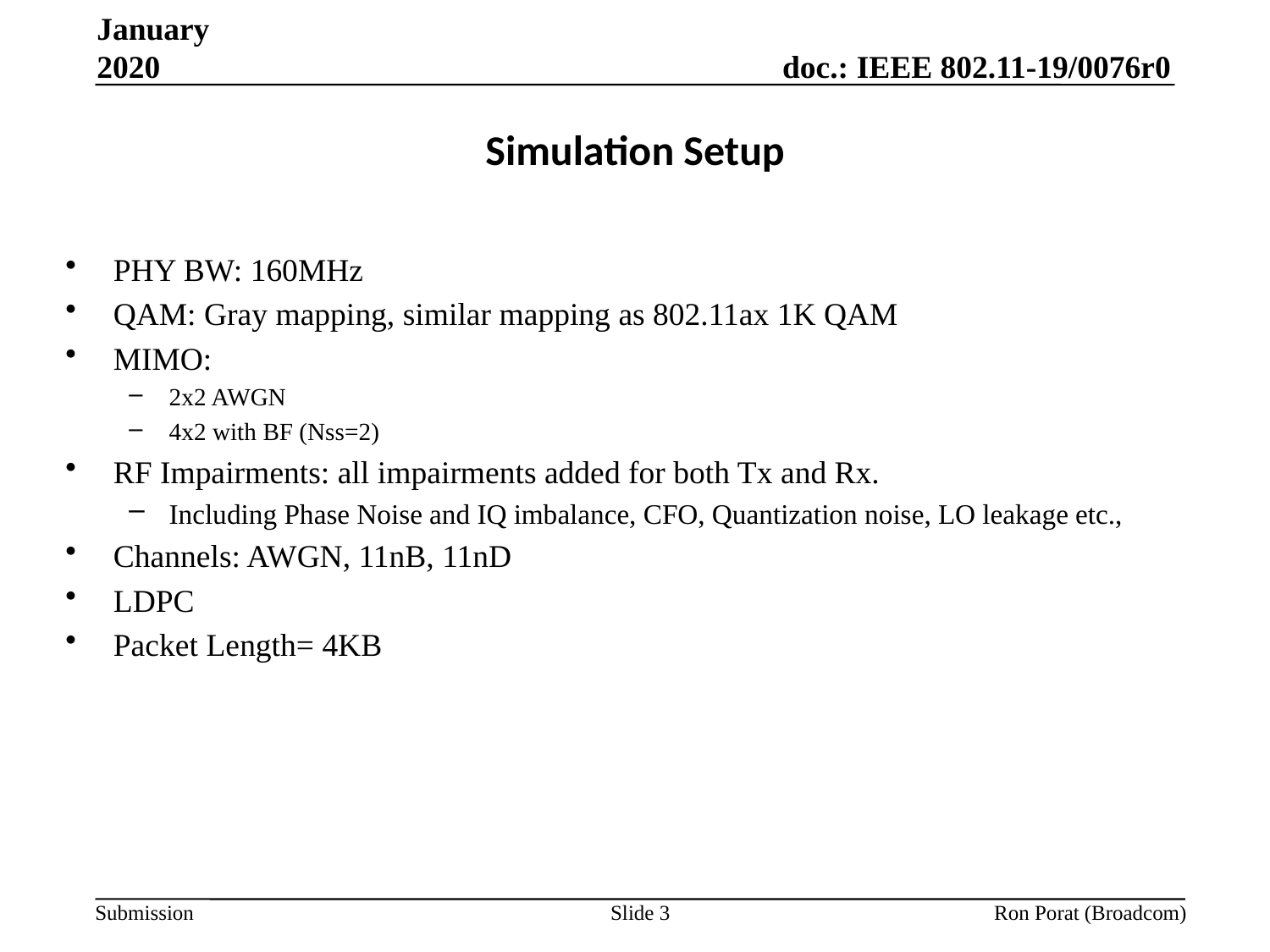

January 2020
# Simulation Setup

PHY BW: 160MHz
QAM: Gray mapping, similar mapping as 802.11ax 1K QAM
MIMO:
2x2 AWGN
4x2 with BF (Nss=2)
RF Impairments: all impairments added for both Tx and Rx.
Including Phase Noise and IQ imbalance, CFO, Quantization noise, LO leakage etc.,
Channels: AWGN, 11nB, 11nD
LDPC
Packet Length= 4KB
Slide 3
Ron Porat (Broadcom)